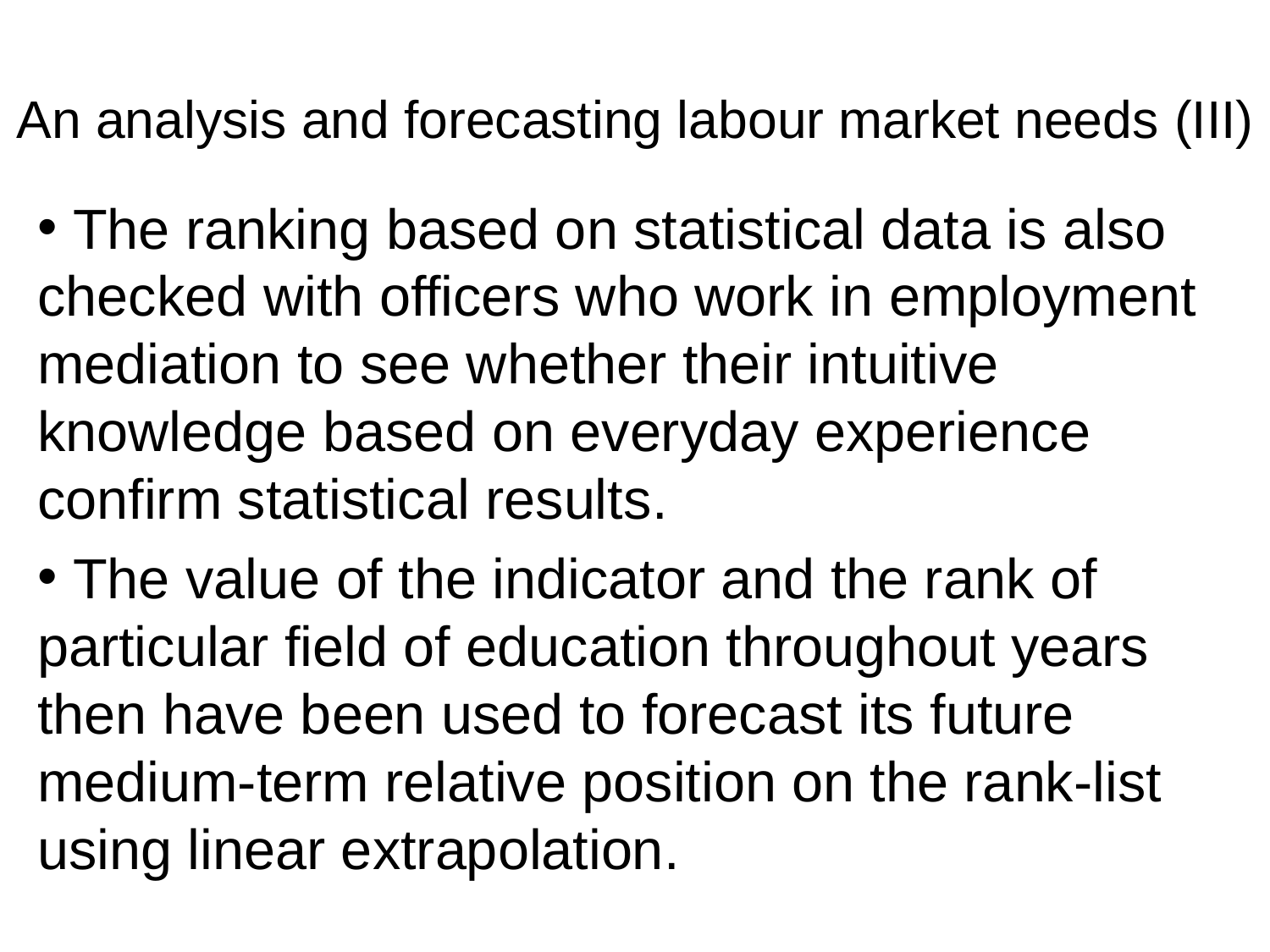

# An analysis and forecasting labour market needs (III)
 The ranking based on statistical data is also checked with officers who work in employment mediation to see whether their intuitive knowledge based on everyday experience confirm statistical results.
 The value of the indicator and the rank of particular field of education throughout years then have been used to forecast its future medium-term relative position on the rank-list using linear extrapolation.